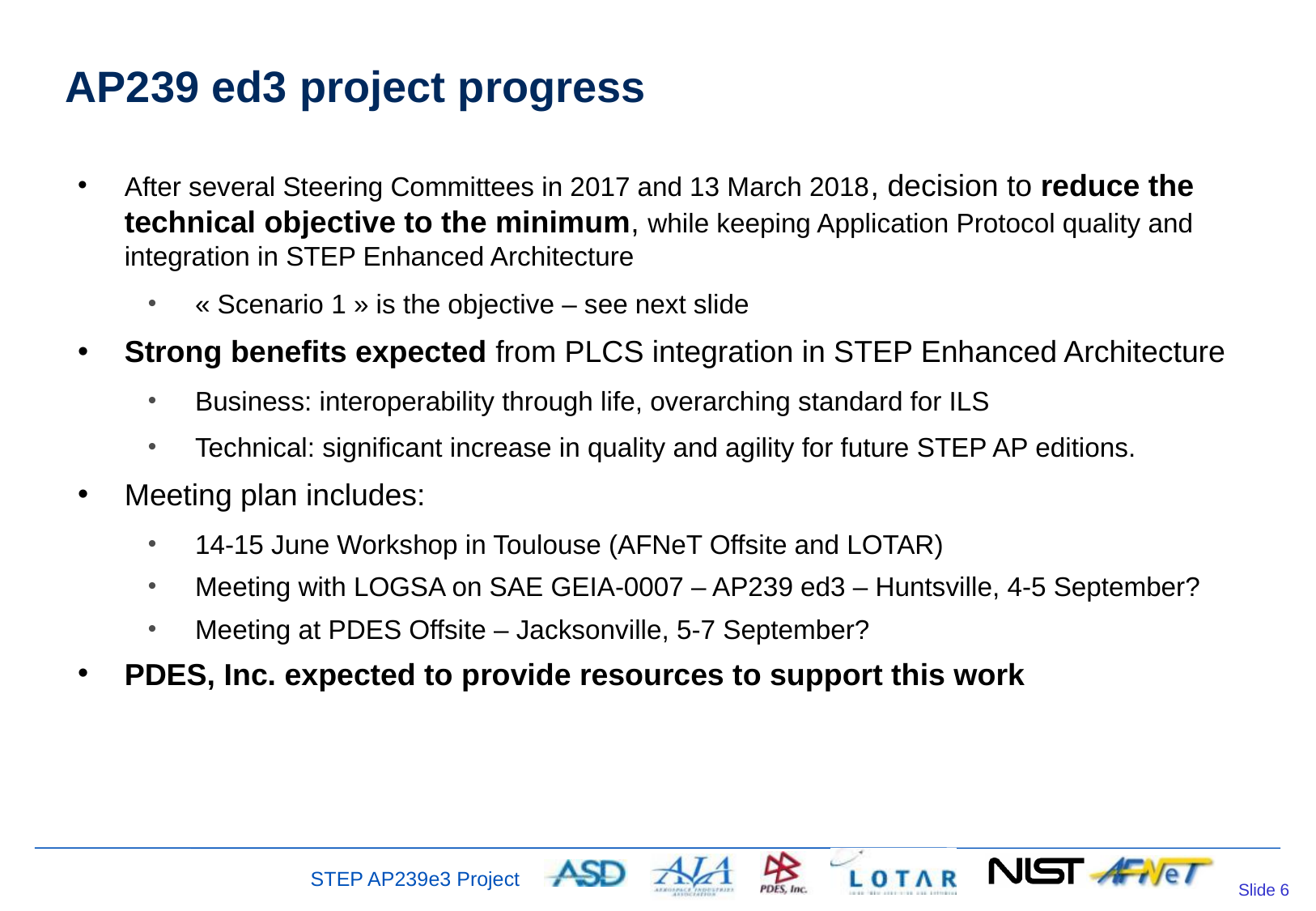

# AP239 ed3 project progress
After several Steering Committees in 2017 and 13 March 2018, decision to reduce the technical objective to the minimum, while keeping Application Protocol quality and integration in STEP Enhanced Architecture
« Scenario 1 » is the objective – see next slide
Strong benefits expected from PLCS integration in STEP Enhanced Architecture
Business: interoperability through life, overarching standard for ILS
Technical: significant increase in quality and agility for future STEP AP editions.
Meeting plan includes:
14-15 June Workshop in Toulouse (AFNeT Offsite and LOTAR)
Meeting with LOGSA on SAE GEIA-0007 – AP239 ed3 – Huntsville, 4-5 September?
Meeting at PDES Offsite – Jacksonville, 5-7 September?
PDES, Inc. expected to provide resources to support this work